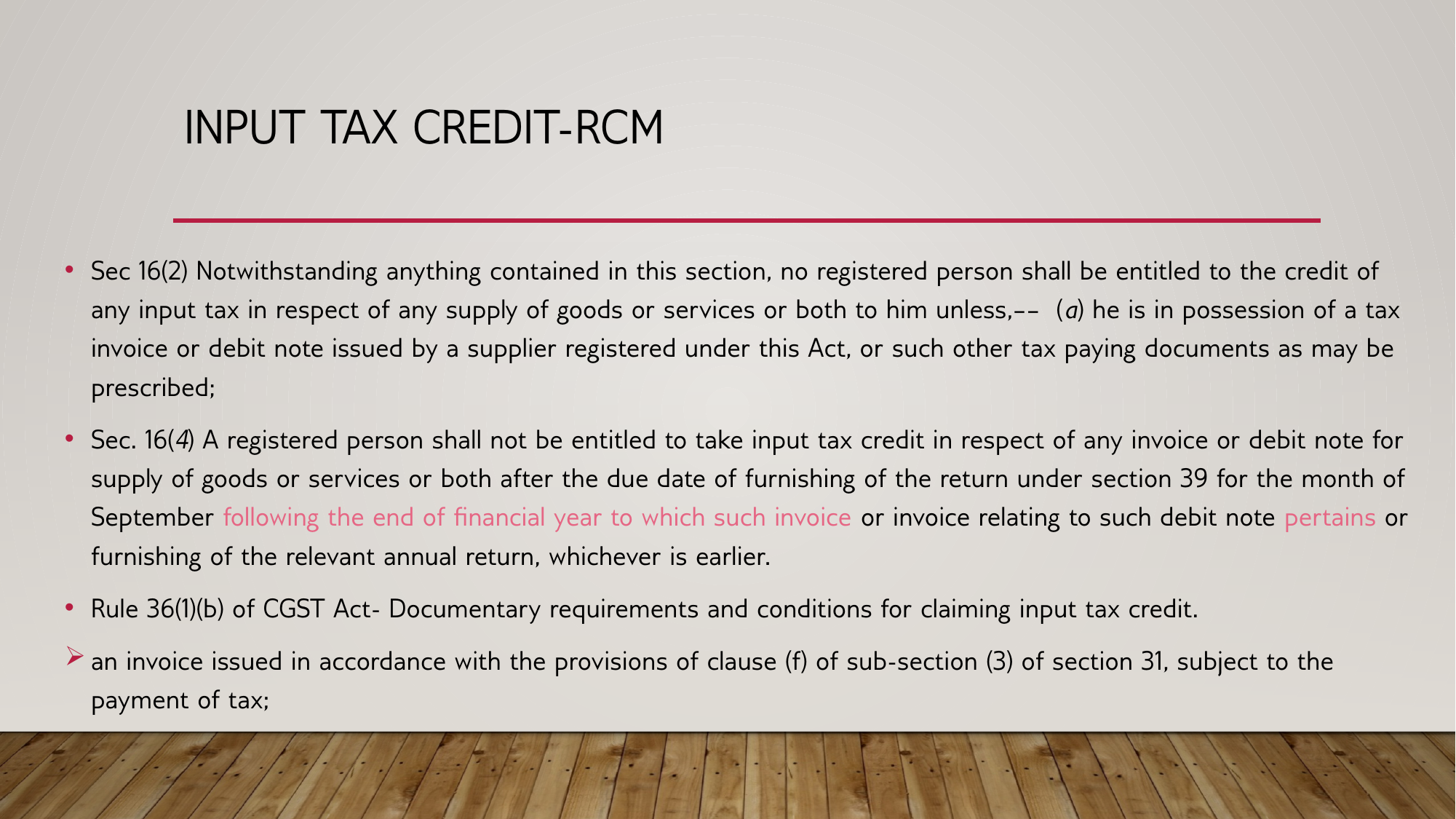

# INPUT TAX credit-RCM
Sec 16(2) Notwithstanding anything contained in this section, no registered person shall be entitled to the credit of any input tax in respect of any supply of goods or services or both to him unless,––  (a) he is in possession of a tax invoice or debit note issued by a supplier registered under this Act, or such other tax paying documents as may be prescribed;
Sec. 16(4) A registered person shall not be entitled to take input tax credit in respect of any invoice or debit note for supply of goods or services or both after the due date of furnishing of the return under section 39 for the month of September following the end of financial year to which such invoice or invoice relating to such debit note pertains or furnishing of the relevant annual return, whichever is earlier.
Rule 36(1)(b) of CGST Act- Documentary requirements and conditions for claiming input tax credit.
an invoice issued in accordance with the provisions of clause (f) of sub-section (3) of section 31, subject to the payment of tax;